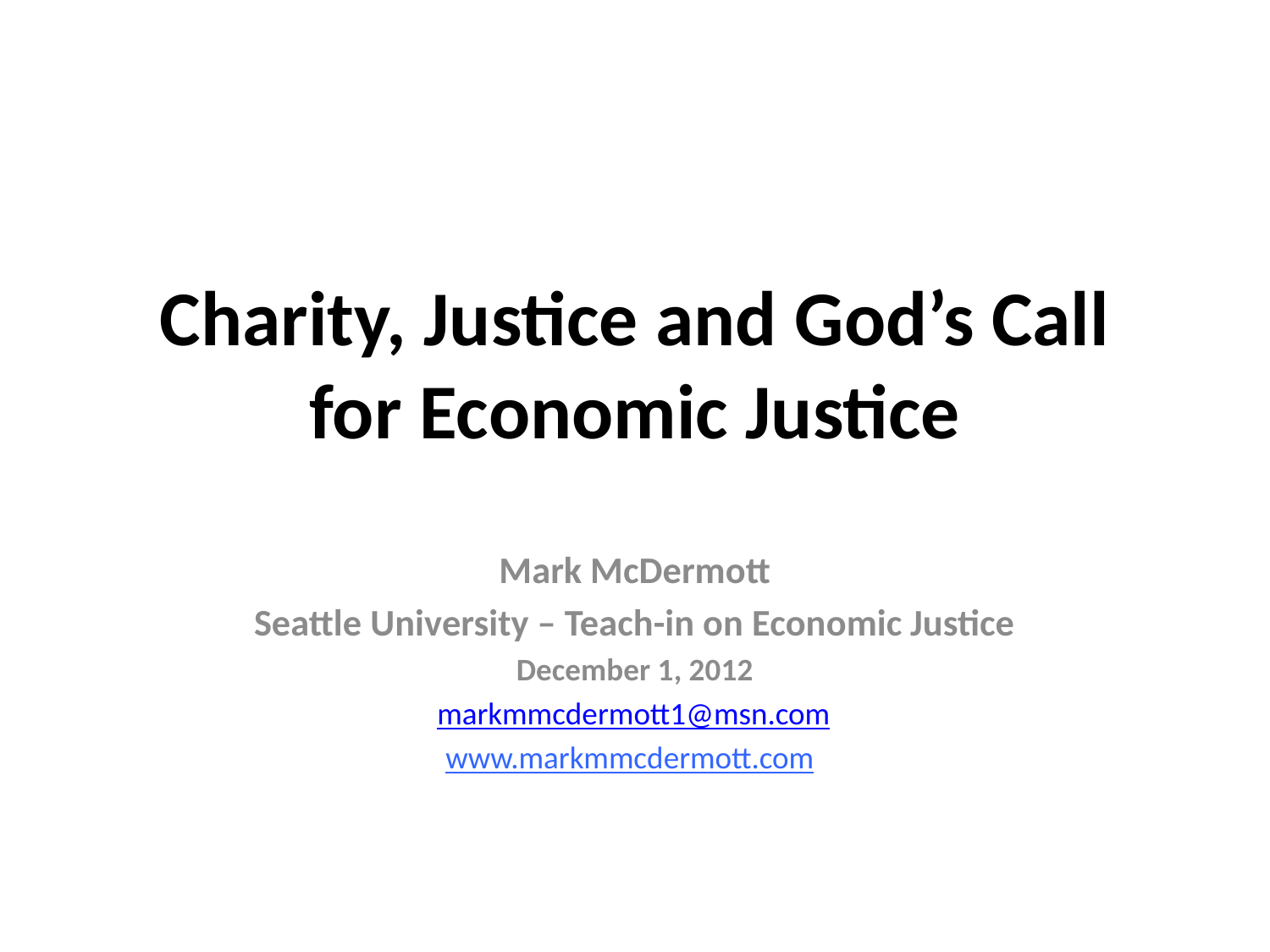

# Charity, Justice and God’s Call for Economic Justice
Mark McDermott
Seattle University – Teach-in on Economic Justice
December 1, 2012
markmmcdermott1@msn.com
www.markmmcdermott.com